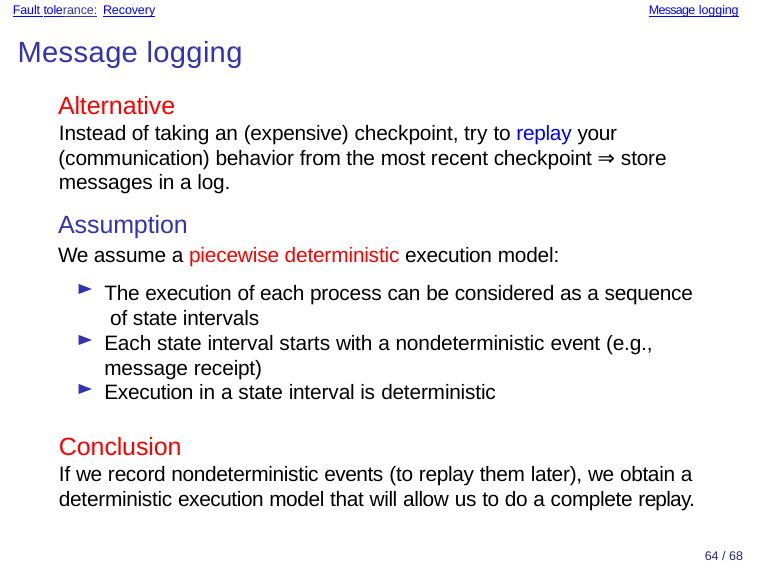

Fault tolerance: Recovery
Message logging
Message logging
Alternative
Instead of taking an (expensive) checkpoint, try to replay your
(communication) behavior from the most recent checkpoint ⇒ store
messages in a log.
Assumption
We assume a piecewise deterministic execution model:
The execution of each process can be considered as a sequence  of state intervals
Each state interval starts with a nondeterministic event (e.g.,  message receipt)
Execution in a state interval is deterministic
Conclusion
If we record nondeterministic events (to replay them later), we obtain a  deterministic execution model that will allow us to do a complete replay.
64 / 68